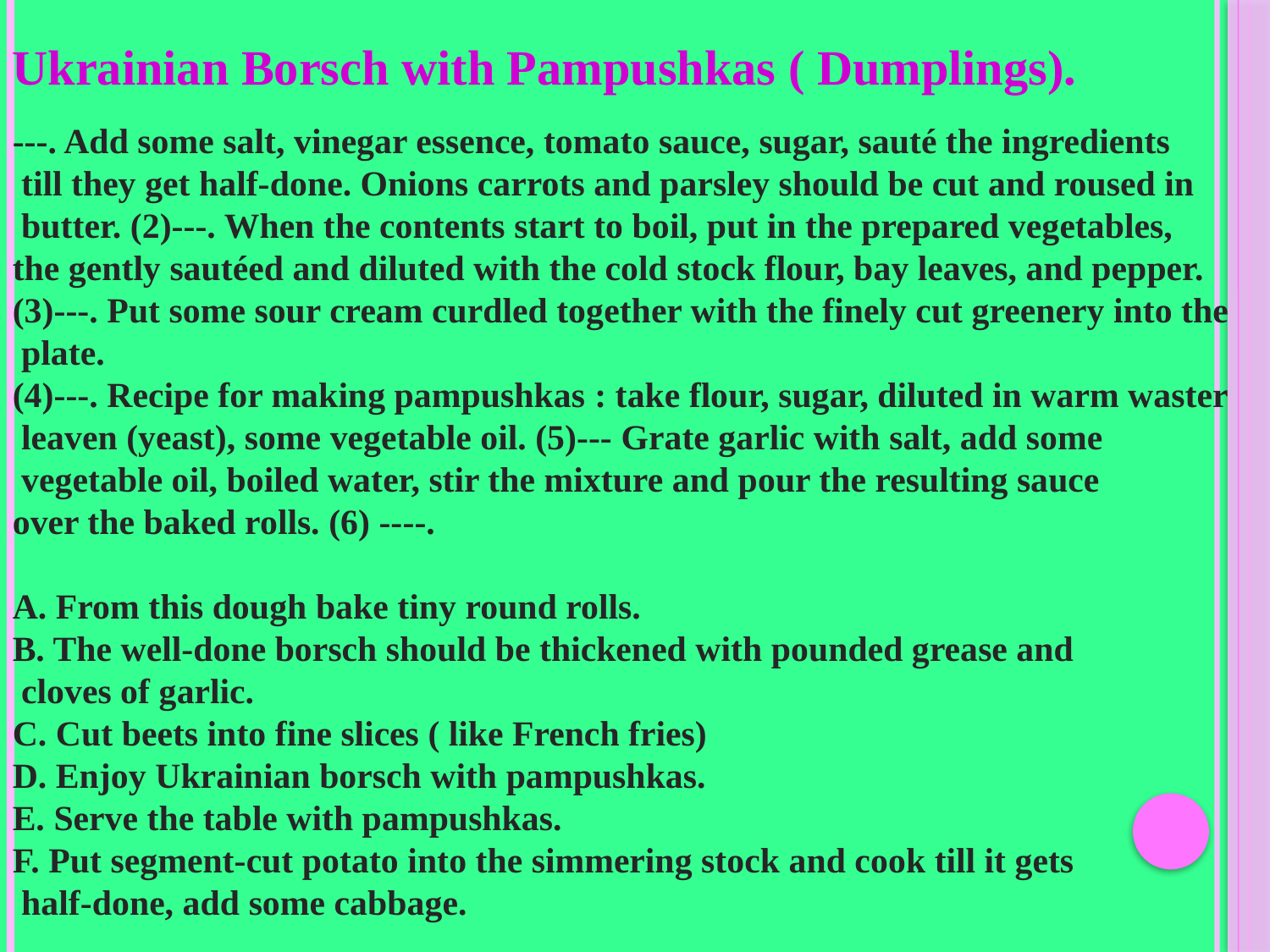

Ukrainian Borsch with Pampushkas ( Dumplings).

---. Add some salt, vinegar essence, tomato sauce, sugar, sauté the ingredients
 till they get half-done. Onions carrots and parsley should be cut and roused in
 butter. (2)---. When the contents start to boil, put in the prepared vegetables,
the gently sautéed and diluted with the cold stock flour, bay leaves, and pepper.
(3)---. Put some sour cream curdled together with the finely cut greenery into the
 plate.
(4)---. Recipe for making pampushkas : take flour, sugar, diluted in warm waster
 leaven (yeast), some vegetable oil. (5)--- Grate garlic with salt, add some
 vegetable oil, boiled water, stir the mixture and pour the resulting sauce
over the baked rolls. (6) ----.

A. From this dough bake tiny round rolls.
B. The well-done borsch should be thickened with pounded grease and
 cloves of garlic.
C. Cut beets into fine slices ( like French fries)
D. Enjoy Ukrainian borsch with pampushkas.
E. Serve the table with pampushkas.
F. Put segment-cut potato into the simmering stock and cook till it gets
 half-done, add some cabbage.